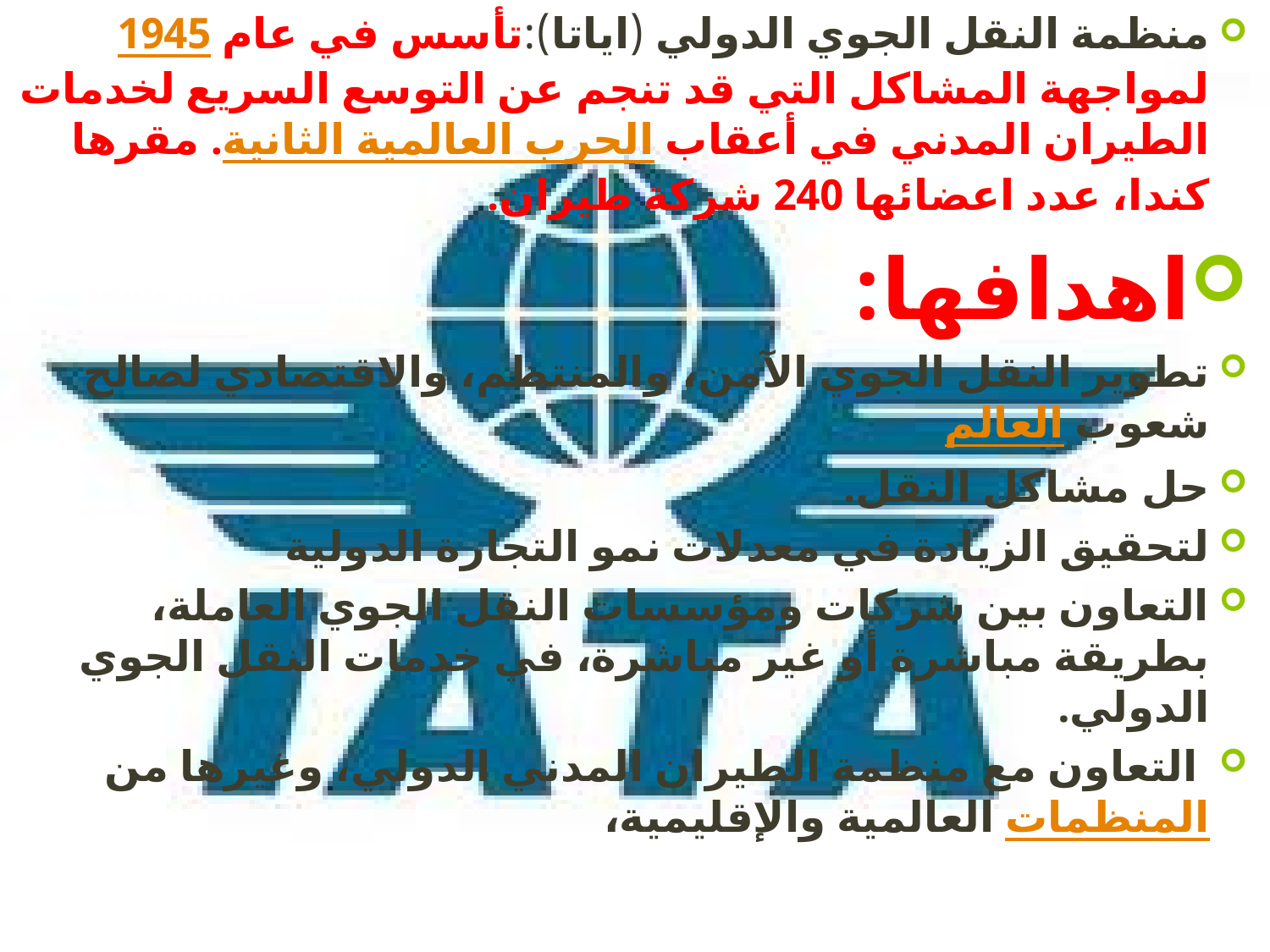

منظمة النقل الجوي الدولي (اياتا):تأسس في عام 1945 لمواجهة المشاكل التي قد تنجم عن التوسع السريع لخدمات الطيران المدني في أعقاب الحرب العالمية الثانية. مقرها كندا، عدد اعضائها 240 شركة طيران.
اهدافها:
تطوير النقل الجوي الآمن، والمنتظم، والاقتصادي لصالح شعوب العالم
حل مشاكل النقل.
لتحقيق الزيادة في معدلات نمو التجارة الدولية
التعاون بين شركات ومؤسسات النقل الجوي العاملة، بطريقة مباشرة أو غير مباشرة، في خدمات النقل الجوي الدولي.
 التعاون مع منظمة الطيران المدني الدولي، وغيرها من المنظمات العالمية والإقليمية،